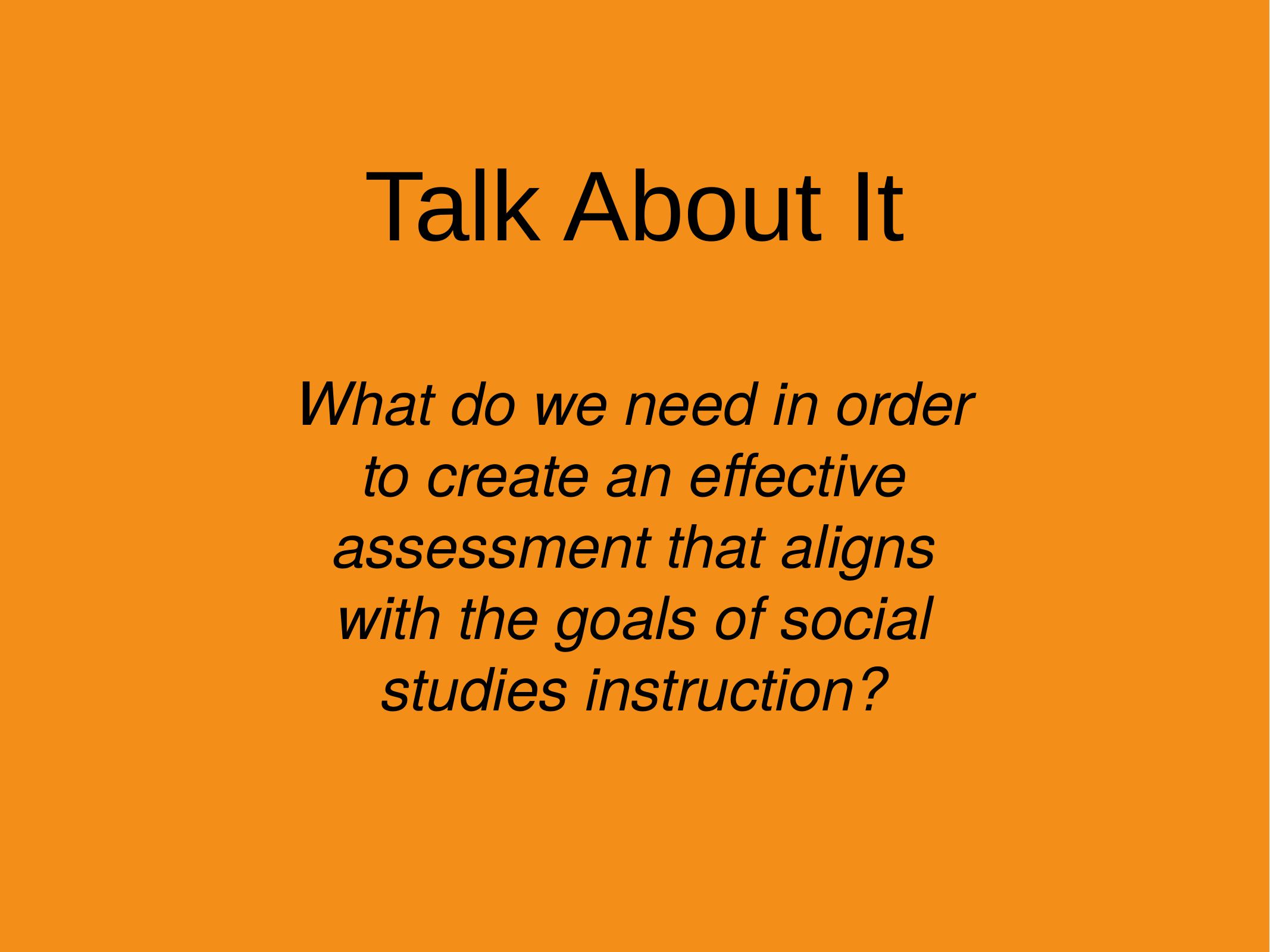

# Talk About It
What do we need in order to create an effective assessment that aligns with the goals of social studies instruction?